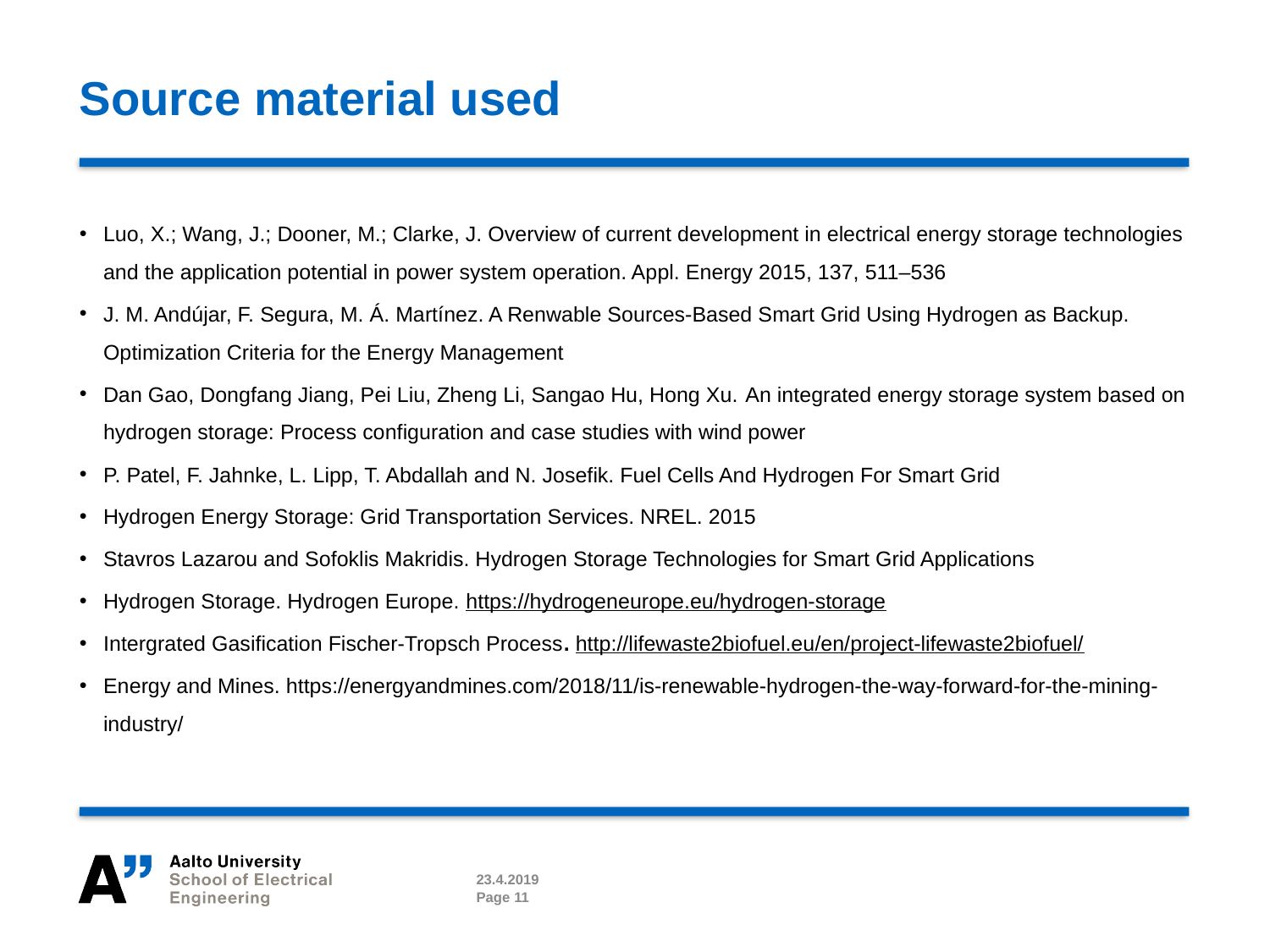

# Source material used
Luo, X.; Wang, J.; Dooner, M.; Clarke, J. Overview of current development in electrical energy storage technologies and the application potential in power system operation. Appl. Energy 2015, 137, 511–536
J. M. Andújar, F. Segura, M. Á. Martínez. A Renwable Sources-Based Smart Grid Using Hydrogen as Backup. Optimization Criteria for the Energy Management
Dan Gao, Dongfang Jiang, Pei Liu, Zheng Li, Sangao Hu, Hong Xu. An integrated energy storage system based on hydrogen storage: Process configuration and case studies with wind power
P. Patel, F. Jahnke, L. Lipp, T. Abdallah and N. Josefik. Fuel Cells And Hydrogen For Smart Grid
Hydrogen Energy Storage: Grid Transportation Services. NREL. 2015
Stavros Lazarou and Sofoklis Makridis. Hydrogen Storage Technologies for Smart Grid Applications
Hydrogen Storage. Hydrogen Europe. https://hydrogeneurope.eu/hydrogen-storage
Intergrated Gasification Fischer-Tropsch Process. http://lifewaste2biofuel.eu/en/project-lifewaste2biofuel/
Energy and Mines. https://energyandmines.com/2018/11/is-renewable-hydrogen-the-way-forward-for-the-mining-industry/

23.4.2019
Page 11